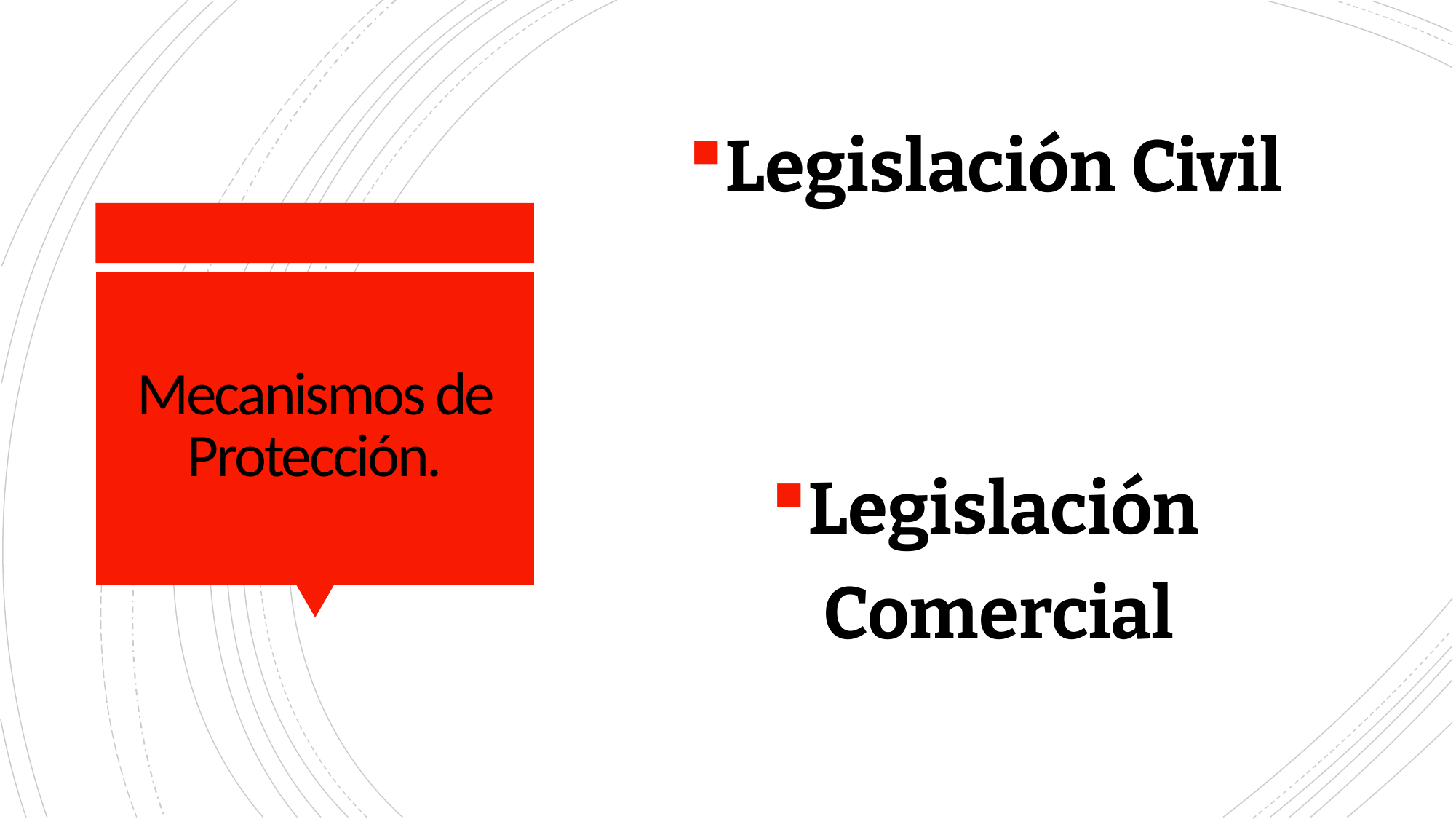

Legislación Civil
# Mecanismos de Protección.
Legislación Comercial